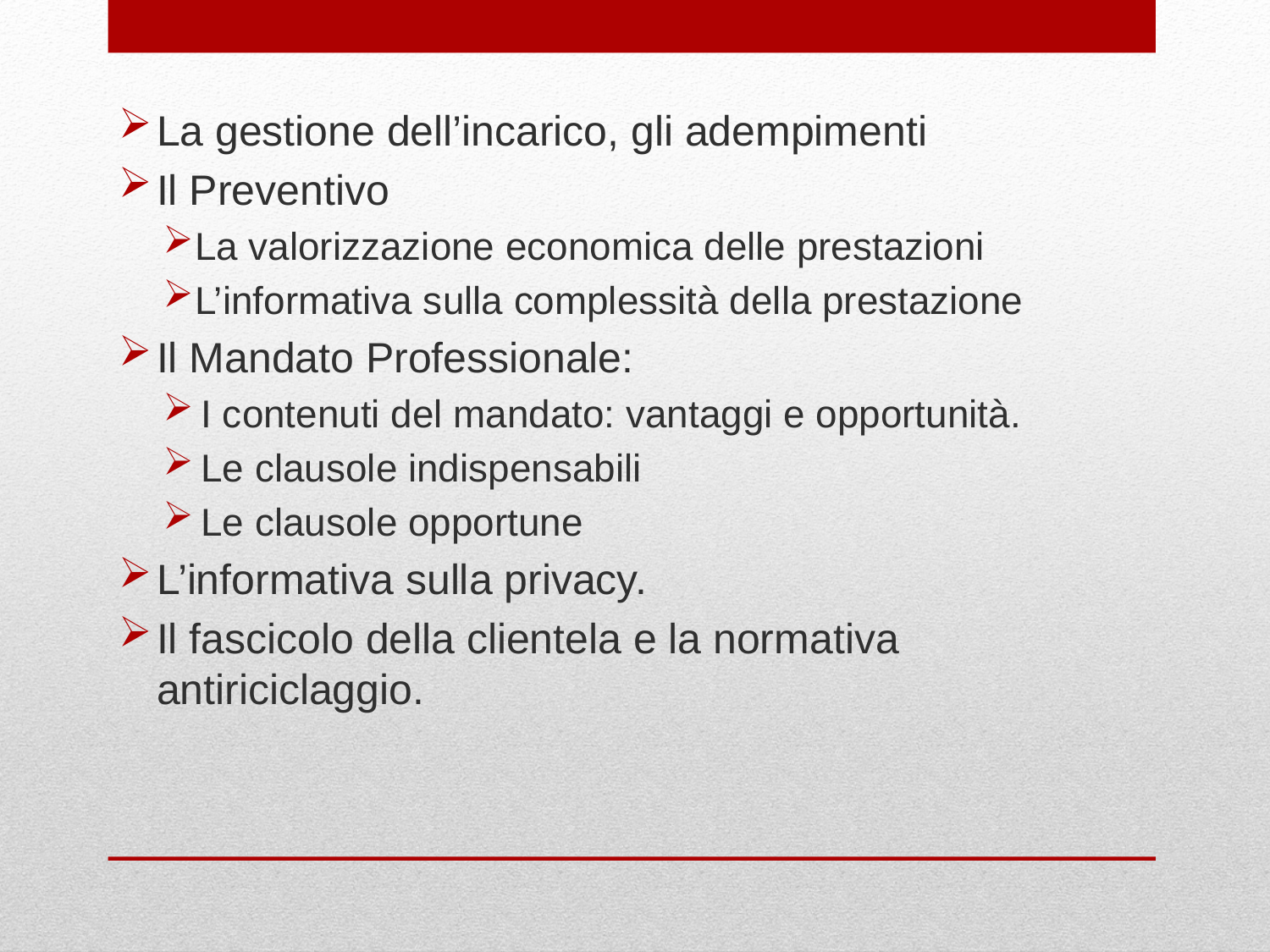

La gestione dell’incarico, gli adempimenti
Il Preventivo
La valorizzazione economica delle prestazioni
L’informativa sulla complessità della prestazione
Il Mandato Professionale:
I contenuti del mandato: vantaggi e opportunità.
Le clausole indispensabili
Le clausole opportune
L’informativa sulla privacy.
Il fascicolo della clientela e la normativa antiriciclaggio.